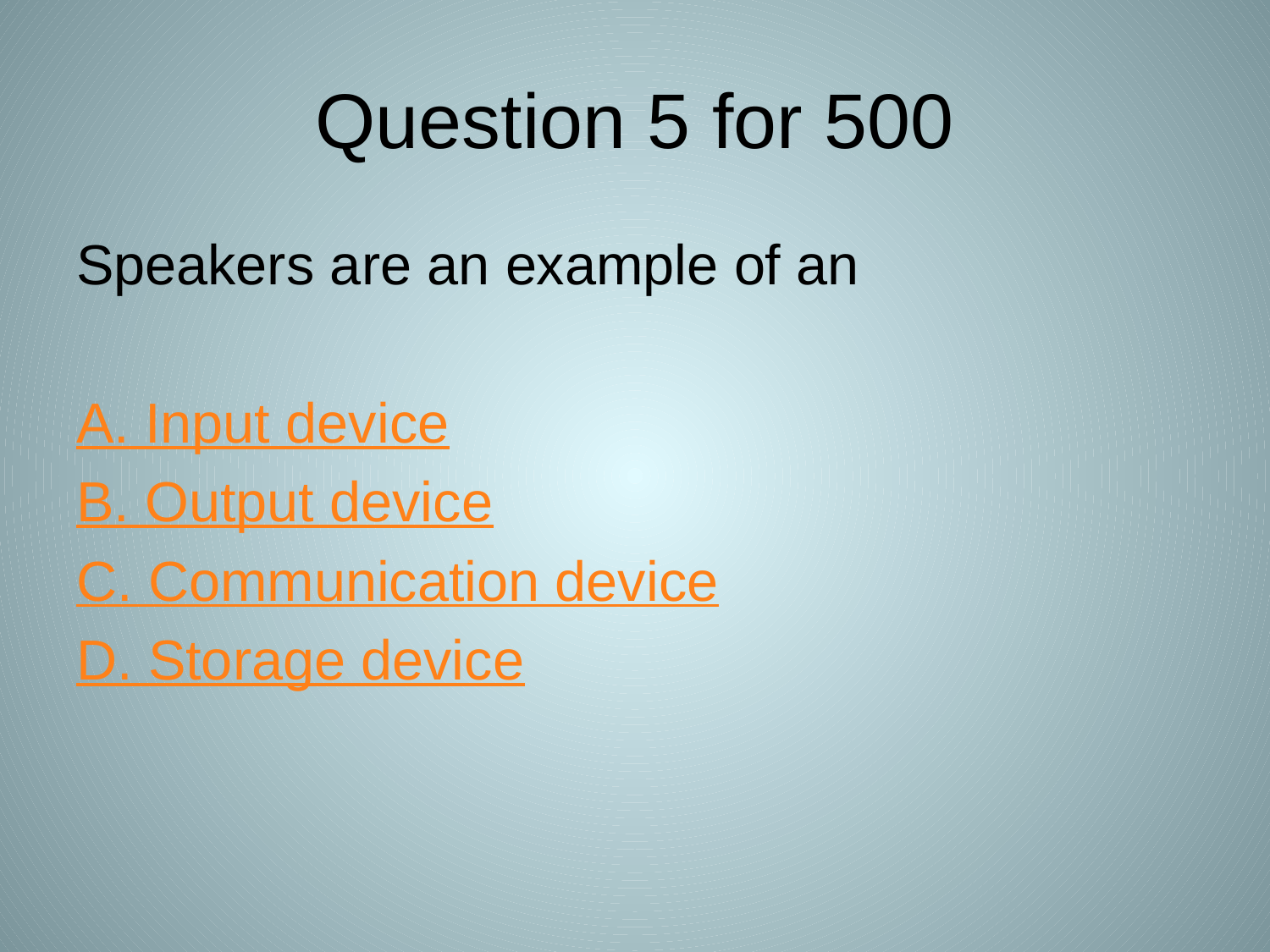

# Question 5 for 500
Speakers are an example of an

A. Input device
B. Output device
C. Communication device
D. Storage device